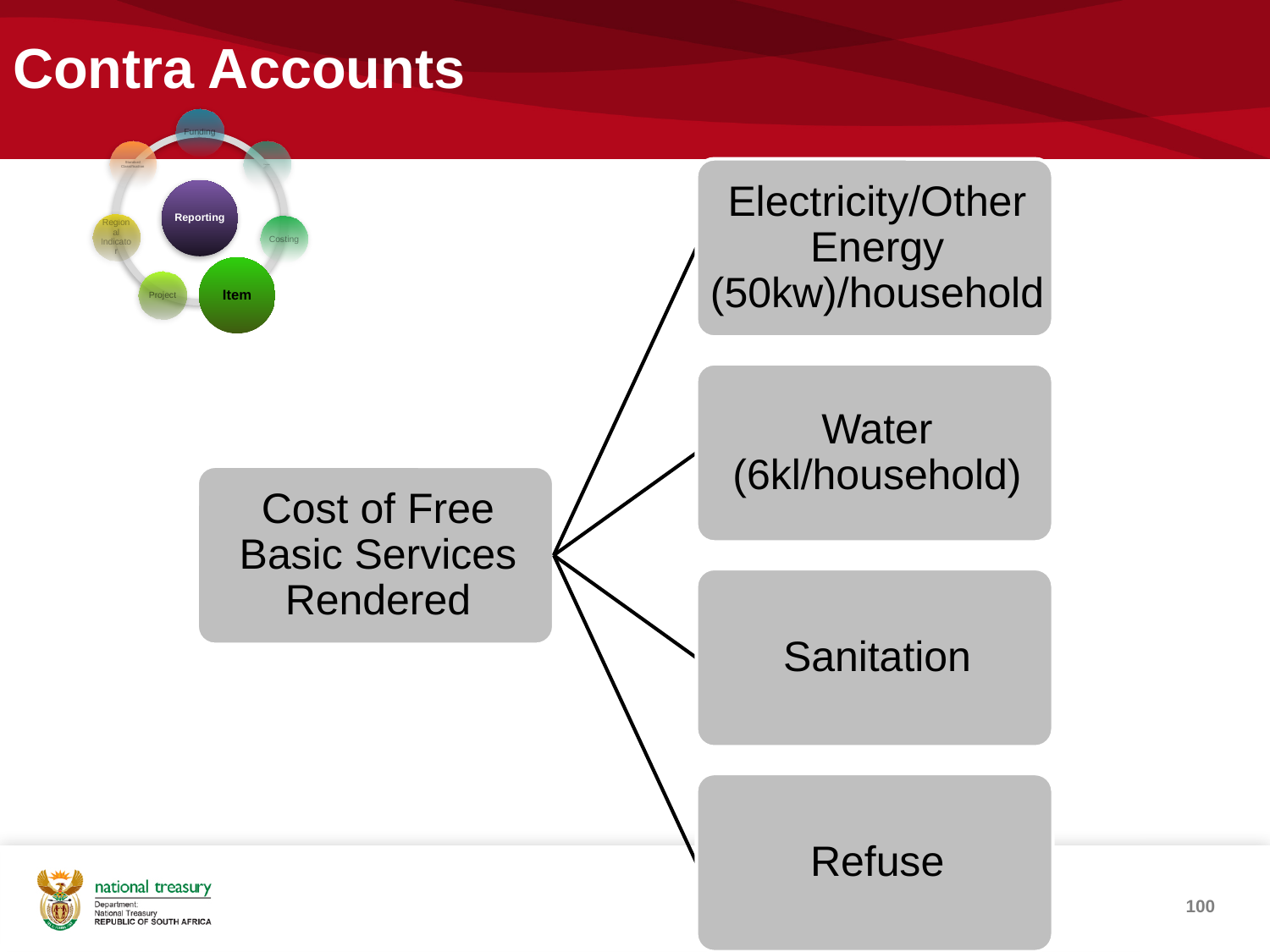

# Contra Accounts
Reporting
Funding
Function
Costing
Item
Project
Regional Indicator
Standard Classification
Cost of Free Basic Services Rendered

Electricity/Other Energy (50kw)/household

Water (6kl/household)

Sanitation

Refuse

100